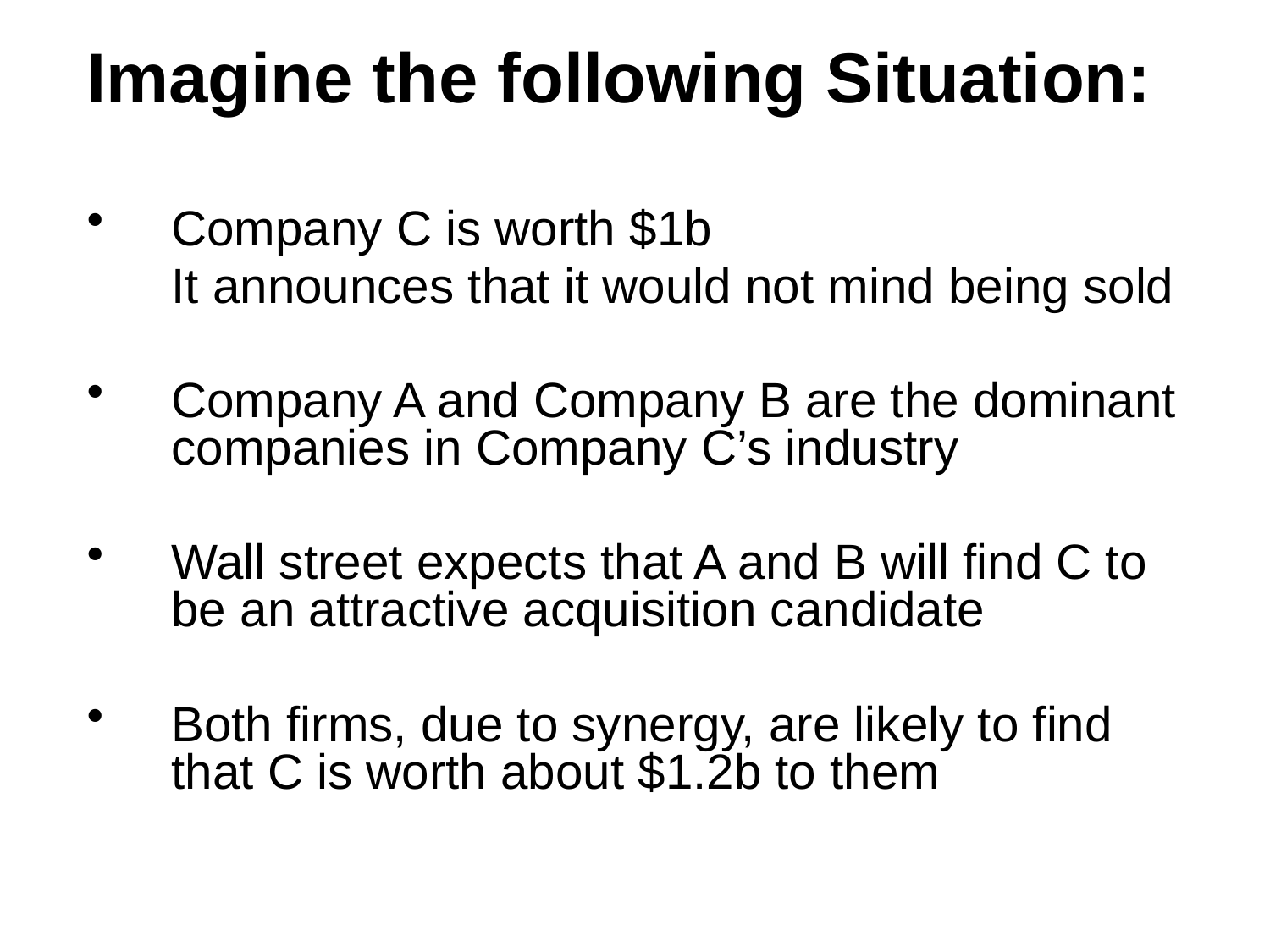

Imagine the following Situation:

Company C is worth $1b
	It announces that it would not mind being sold

Company A and Company B are the dominant companies in Company C’s industry

Wall street expects that A and B will find C to be an attractive acquisition candidate

Both firms, due to synergy, are likely to find that C is worth about $1.2b to them